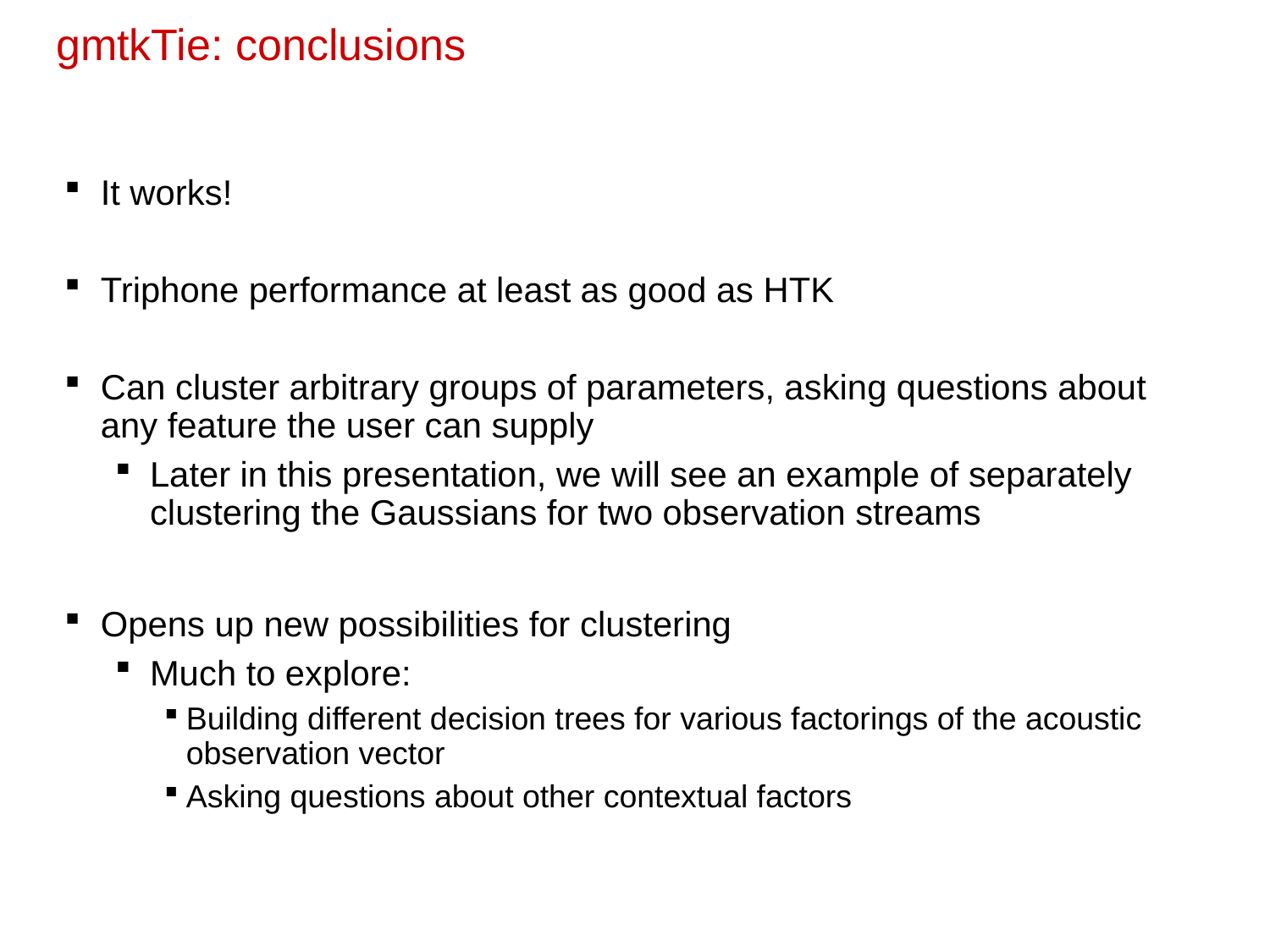

# gmtkTie: conclusions
It works!

Triphone performance at least as good as HTK

Can cluster arbitrary groups of parameters, asking questions about any feature the user can supply
Later in this presentation, we will see an example of separately clustering the Gaussians for two observation streams

Opens up new possibilities for clustering
Much to explore:
Building different decision trees for various factorings of the acoustic observation vector
Asking questions about other contextual factors